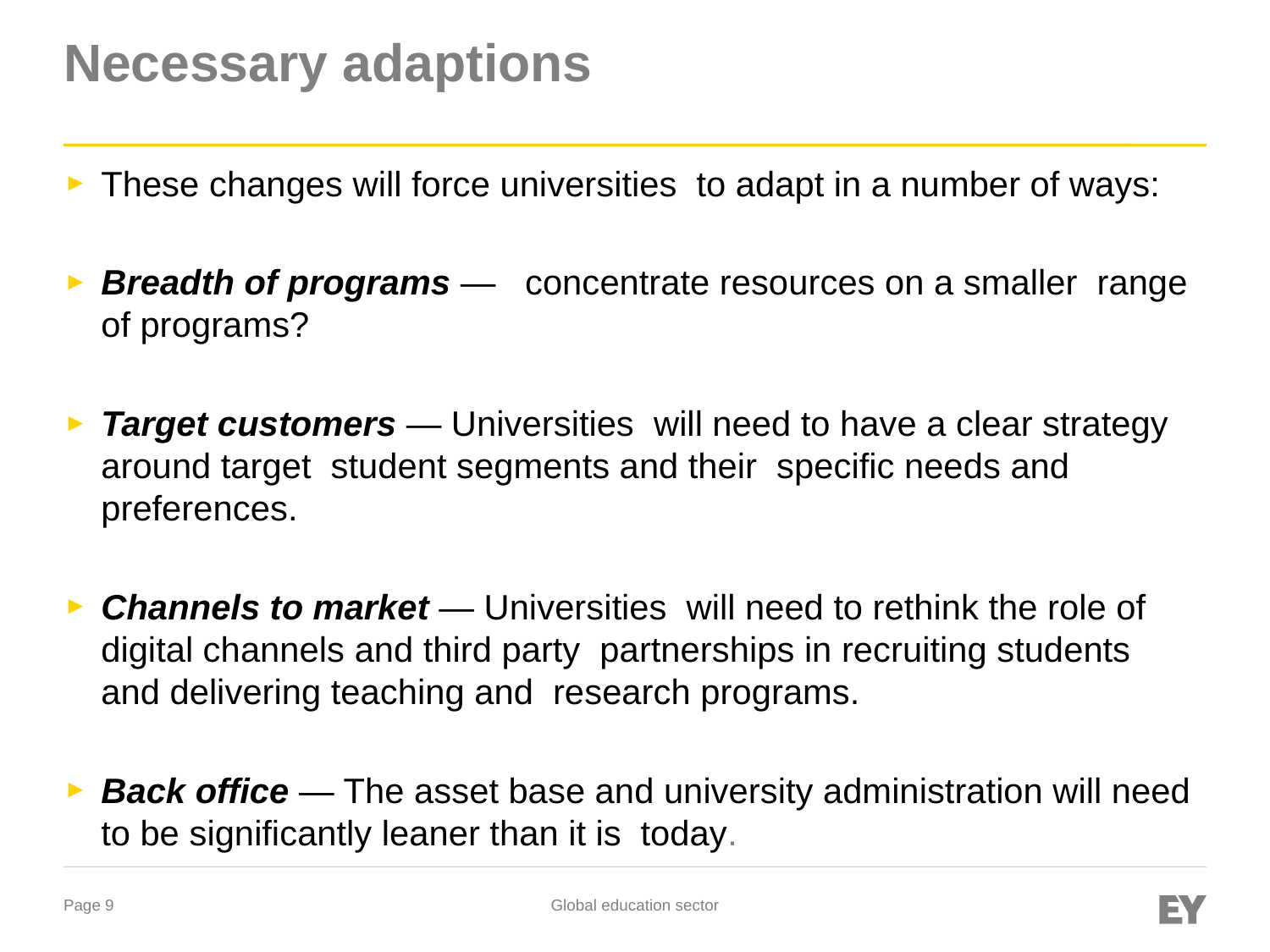

# Necessary adaptions
These changes will force universities  to adapt in a number of ways:

Breadth of programs —   concentrate resources on a smaller  range of programs?

Target customers — Universities  will need to have a clear strategy around target  student segments and their  specific needs and preferences.

Channels to market — Universities  will need to rethink the role of  digital channels and third party  partnerships in recruiting students  and delivering teaching and  research programs.

Back office — The asset base and university administration will need  to be significantly leaner than it is  today.